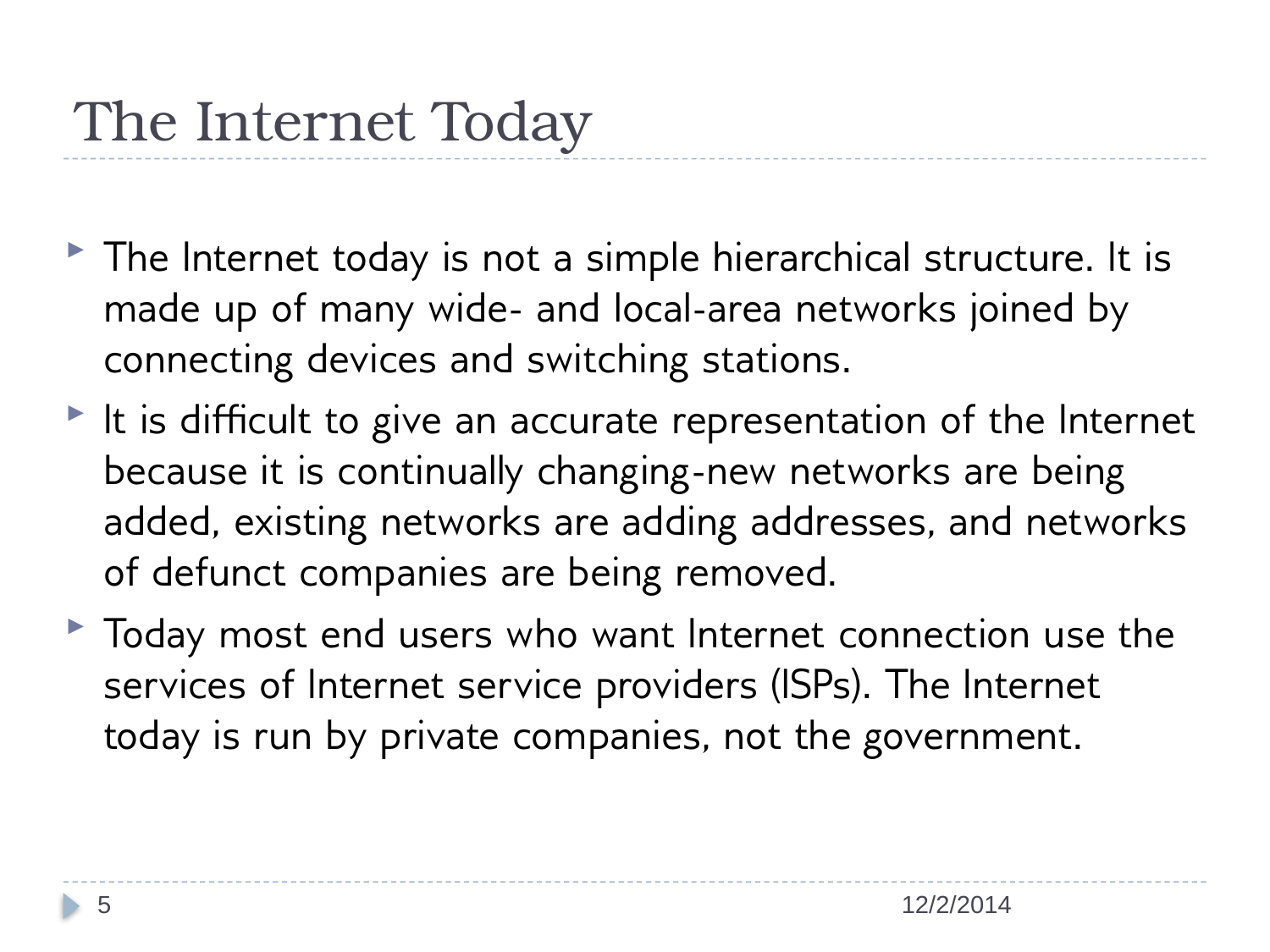

# The Internet Today
The Internet today is not a simple hierarchical structure. It is made up of many wide- and local-area networks joined by connecting devices and switching stations.
It is difficult to give an accurate representation of the Internet because it is continually changing-new networks are being added, existing networks are adding addresses, and networks of defunct companies are being removed.
Today most end users who want Internet connection use the services of Internet service providers (lSPs). The Internet today is run by private companies, not the government.
5
12/2/2014